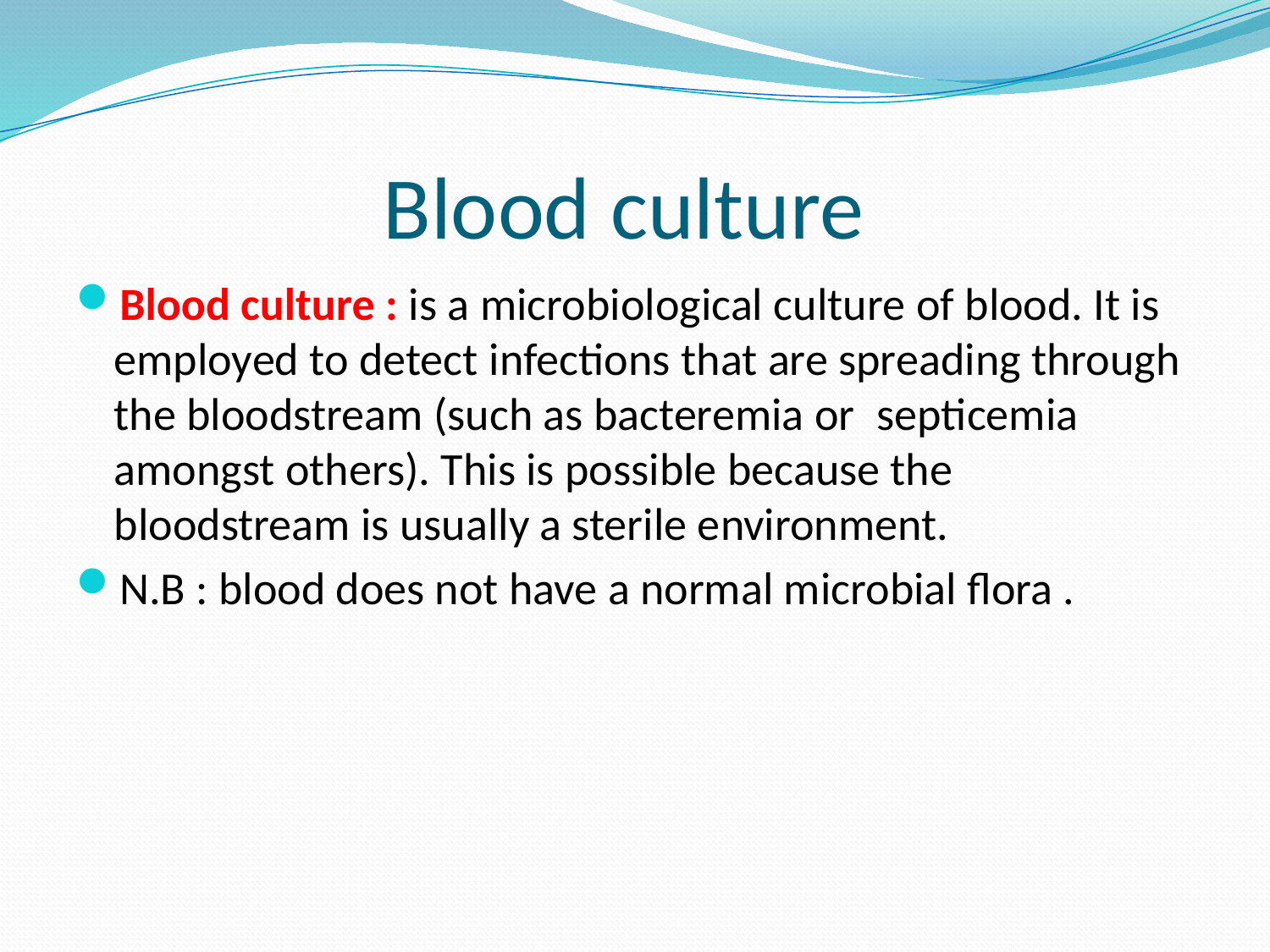

# Blood culture
Blood culture : is a microbiological culture of blood. It is employed to detect infections that are spreading through the bloodstream (such as bacteremia or  septicemia amongst others). This is possible because the bloodstream is usually a sterile environment.
N.B : blood does not have a normal microbial flora .